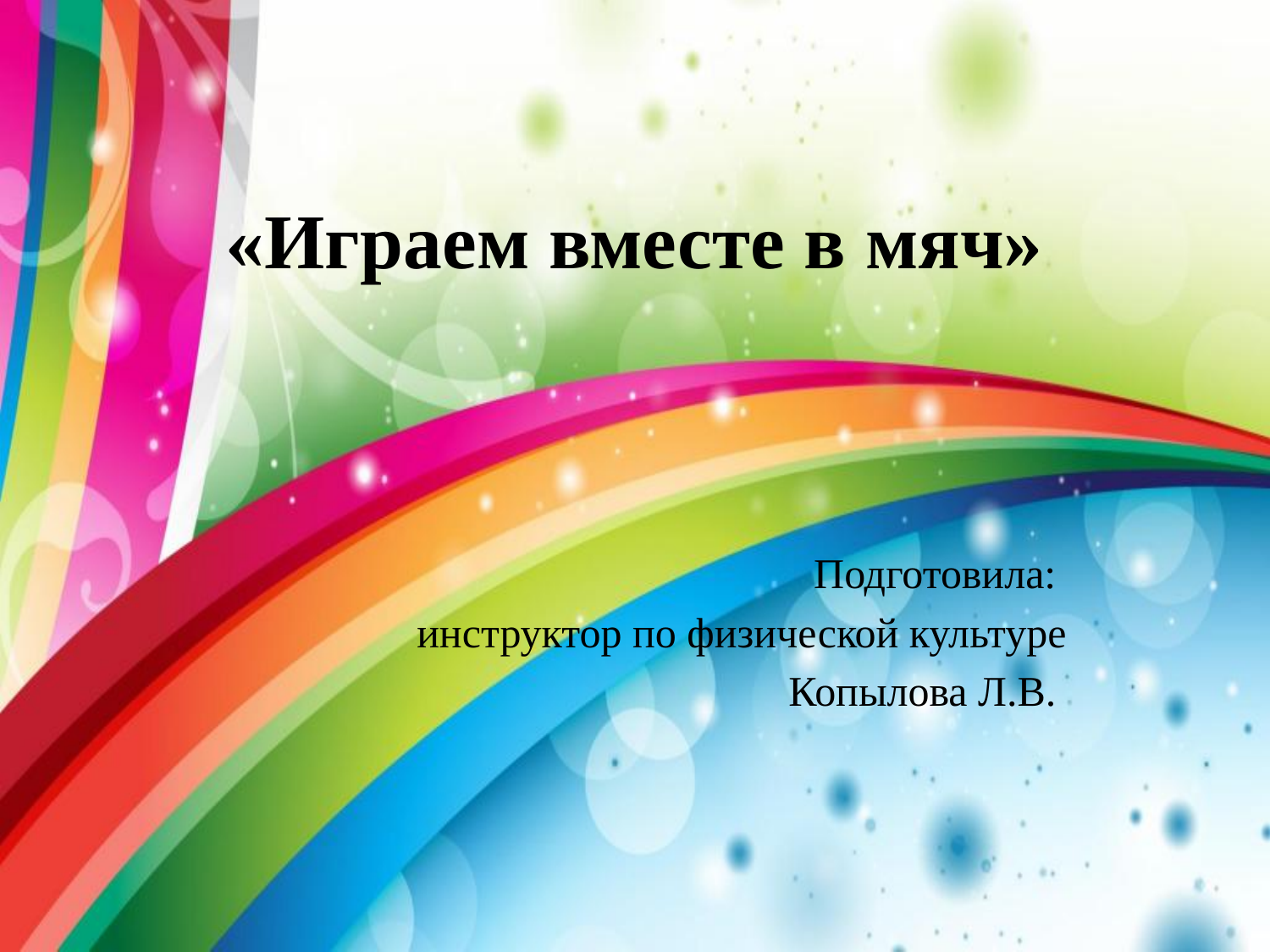

# «Играем вместе в мяч»
Подготовила:
инструктор по физической культуре
Копылова Л.В.